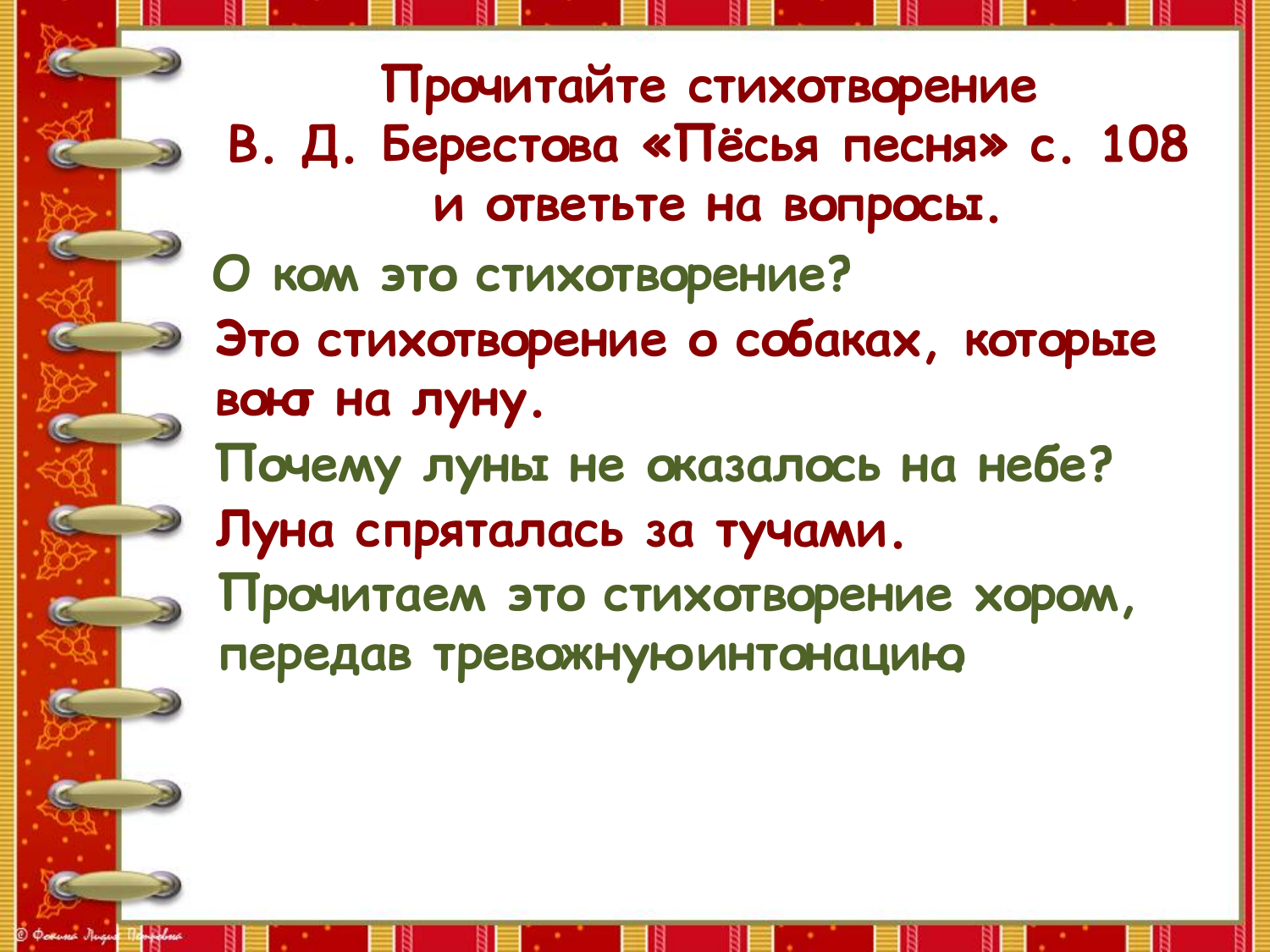

Прочитайте стихотворение
В. Д. Берестова «Пёсья песня» с. 108
и ответьте на вопросы.
О ком это стихотворение?
Это стихотворение о собаках, которые воют на луну.
Почему луны не оказалось на небе?
Луна спряталась за тучами.
Прочитаем это стихотворение хором, передав тревожную интонацию.